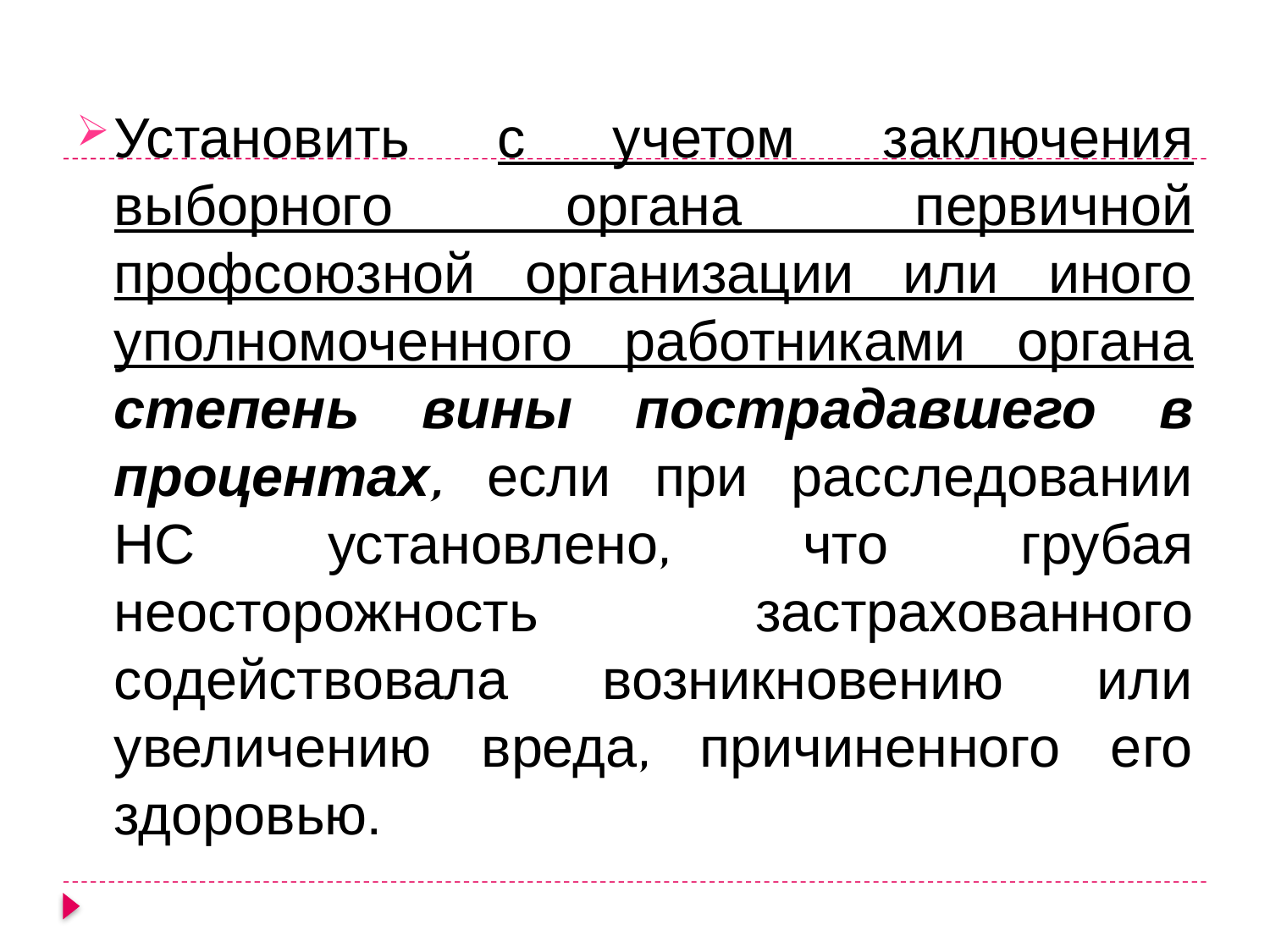

Установить с учетом заключения выборного органа первичной профсоюзной организации или иного уполномоченного работниками органа степень вины пострадавшего в процентах, если при расследовании НС установлено, что грубая неосторожность застрахованного содействовала возникновению или увеличению вреда, причиненного его здоровью.